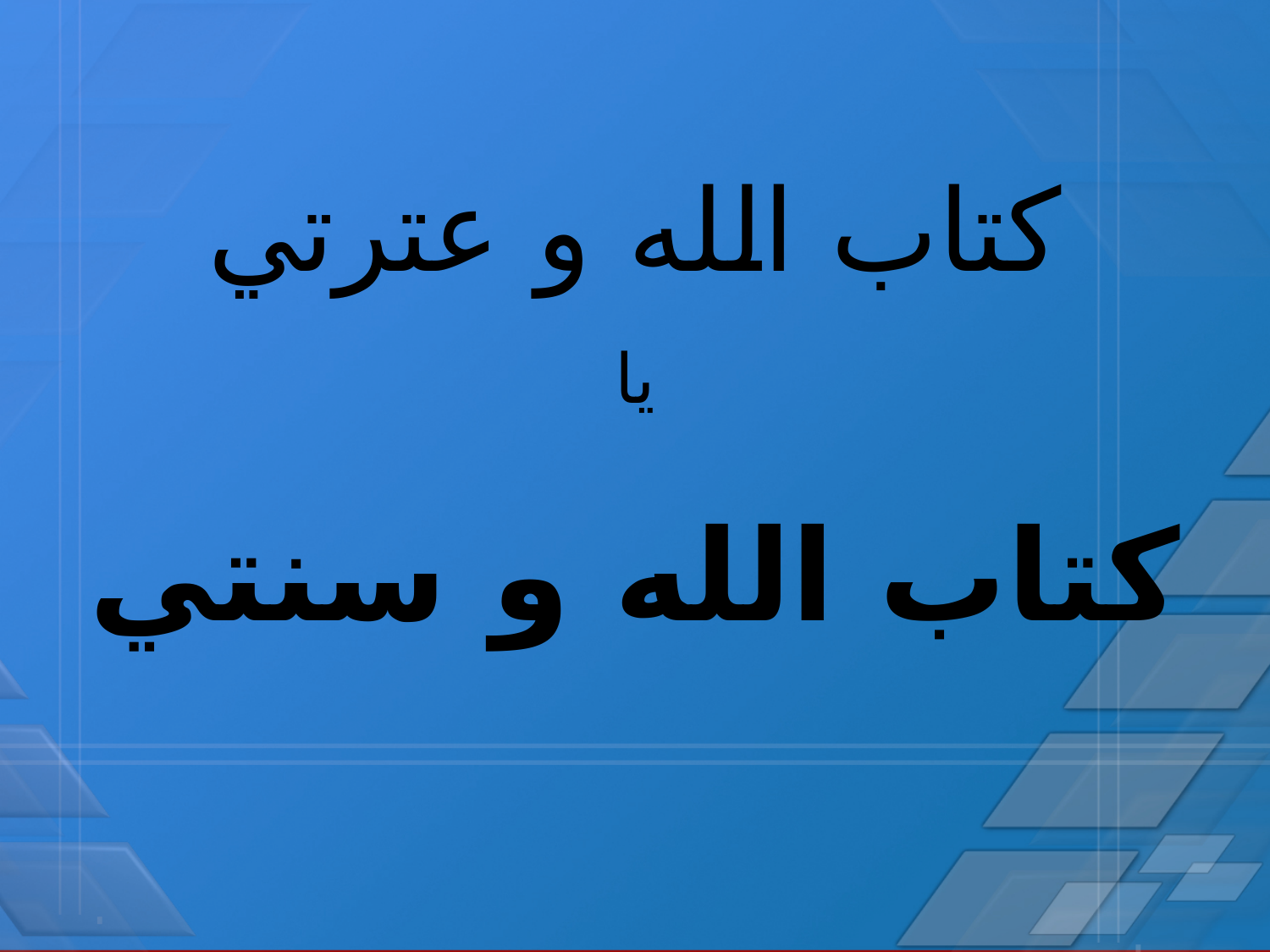

# كتاب الله و عترتي يا كتاب الله و سنتي